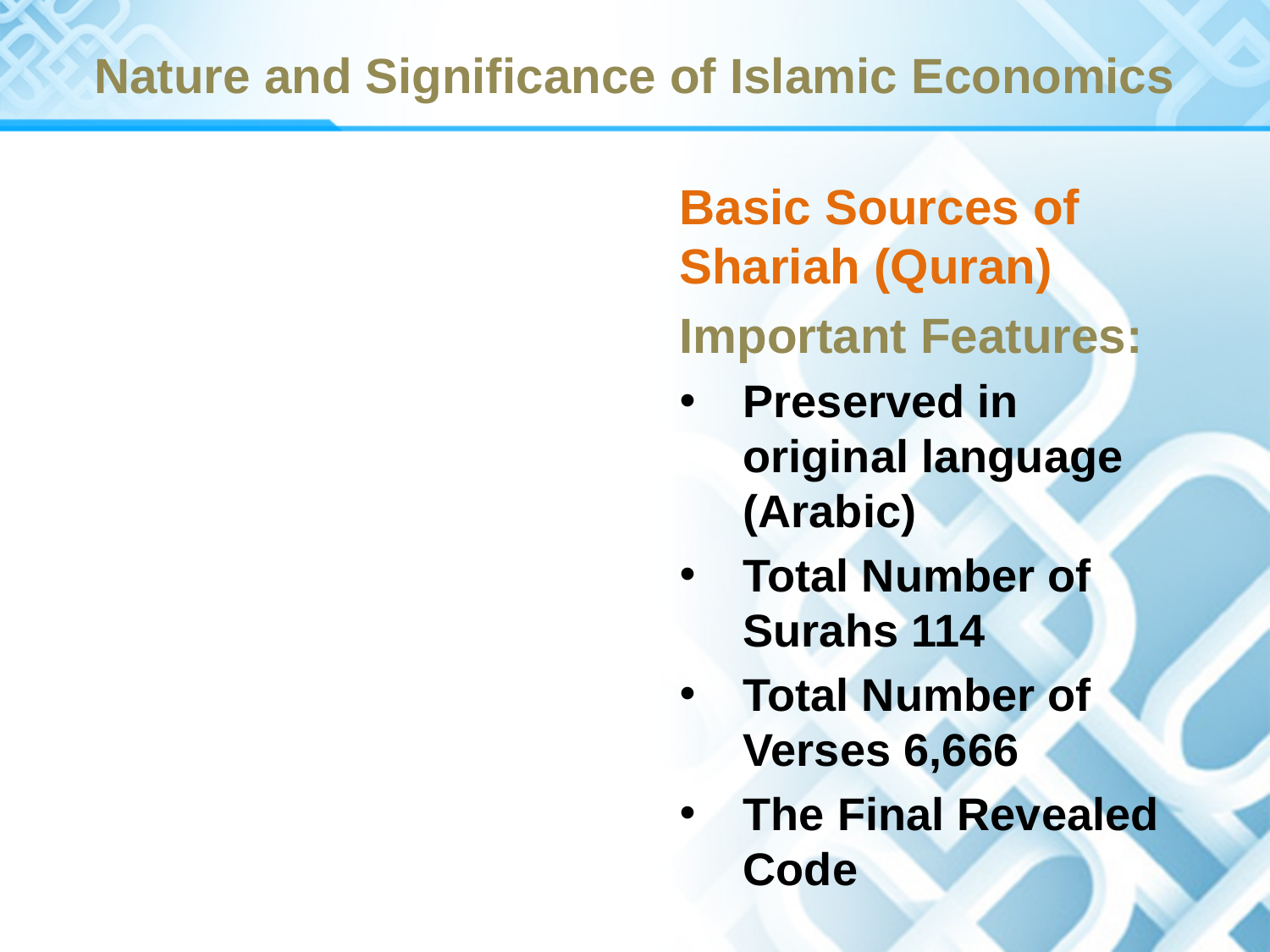

Nature and Significance of Islamic Economics
Basic Sources of Shariah (Quran)
Important Features:
Preserved in original language (Arabic)
Total Number of Surahs 114
Total Number of Verses 6,666
The Final Revealed Code